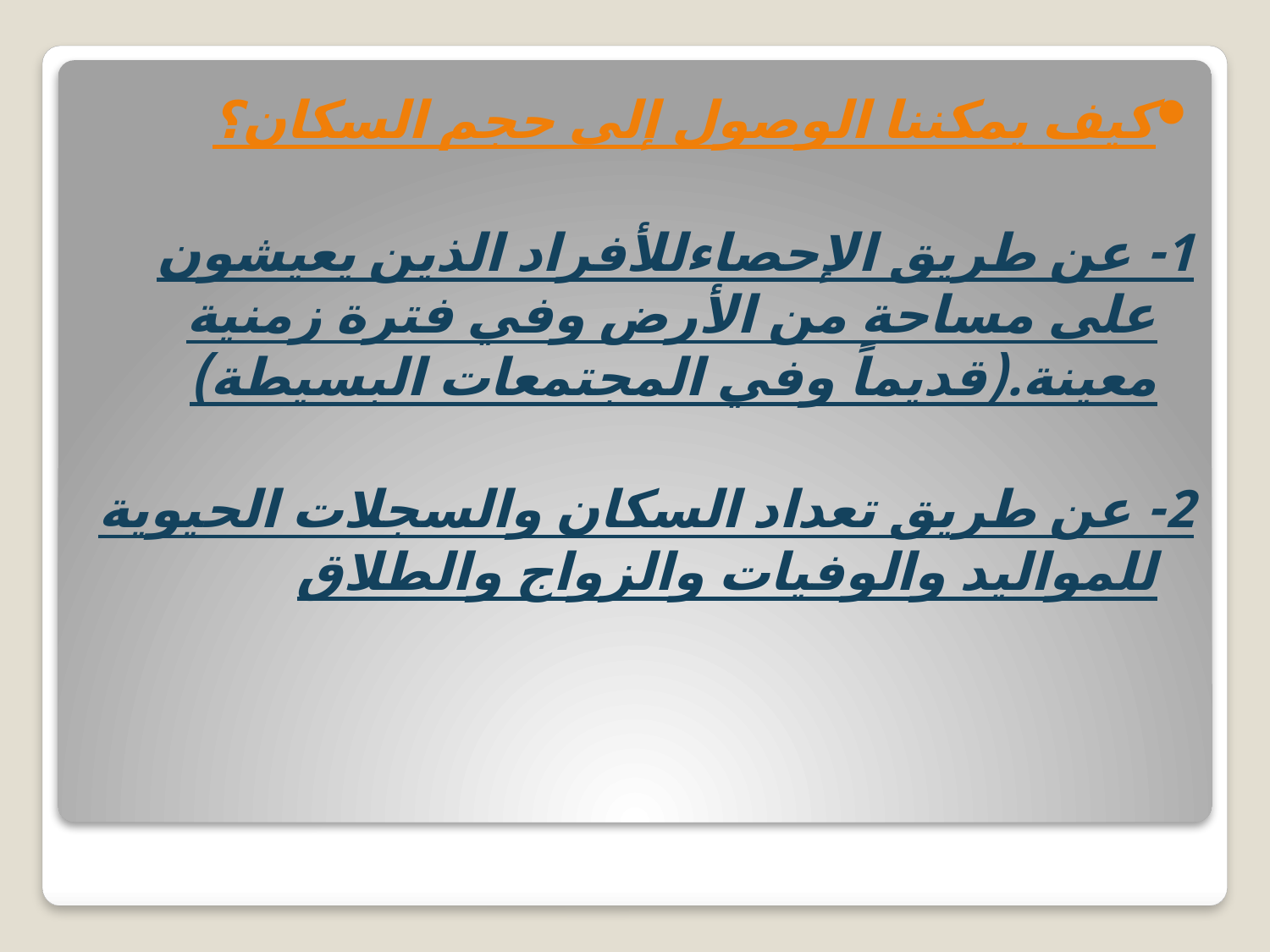

كيف يمكننا الوصول إلى حجم السكان؟

1- عن طريق الإحصاءللأفراد الذين يعيشون على مساحة من الأرض وفي فترة زمنية معينة.(قديماً وفي المجتمعات البسيطة)

2- عن طريق تعداد السكان والسجلات الحيوية للمواليد والوفيات والزواج والطلاق
#